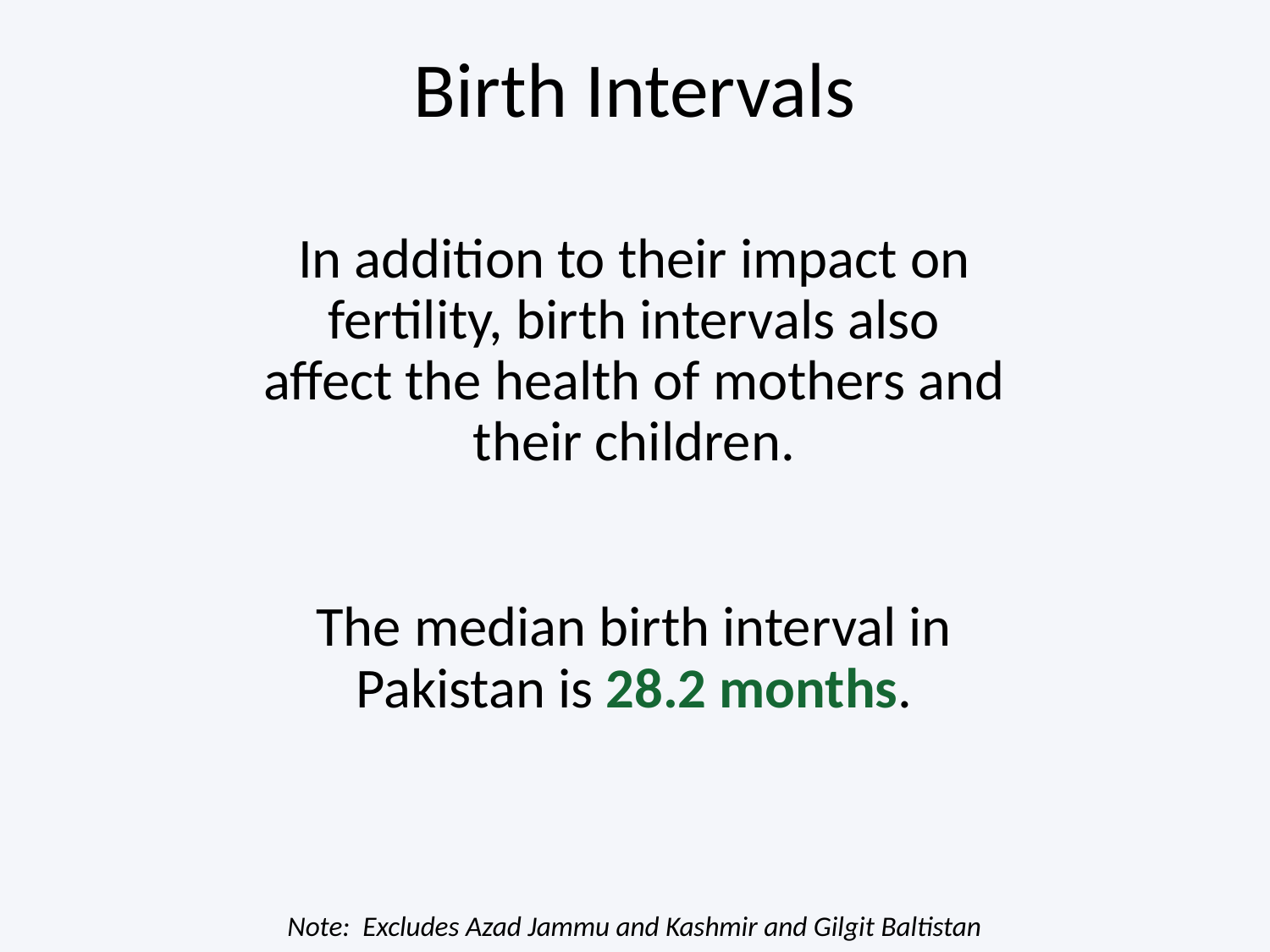

# Birth Intervals
In addition to their impact on fertility, birth intervals also affect the health of mothers and their children.

The median birth interval in Pakistan is 28.2 months.
Note:  Excludes Azad Jammu and Kashmir and Gilgit Baltistan